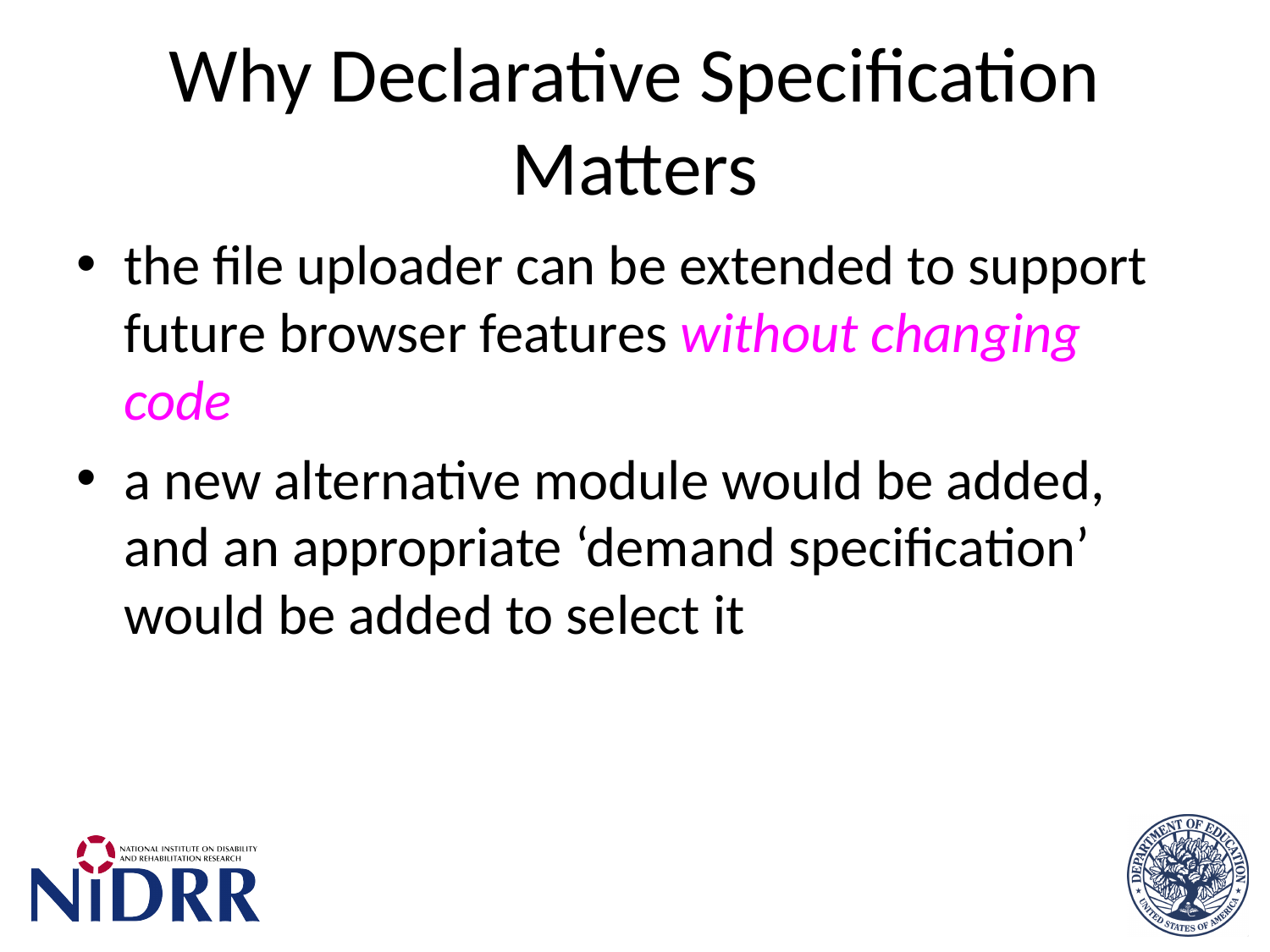

# Why Declarative Specification Matters
the file uploader can be extended to support future browser features without changing code
a new alternative module would be added, and an appropriate ‘demand specification’ would be added to select it